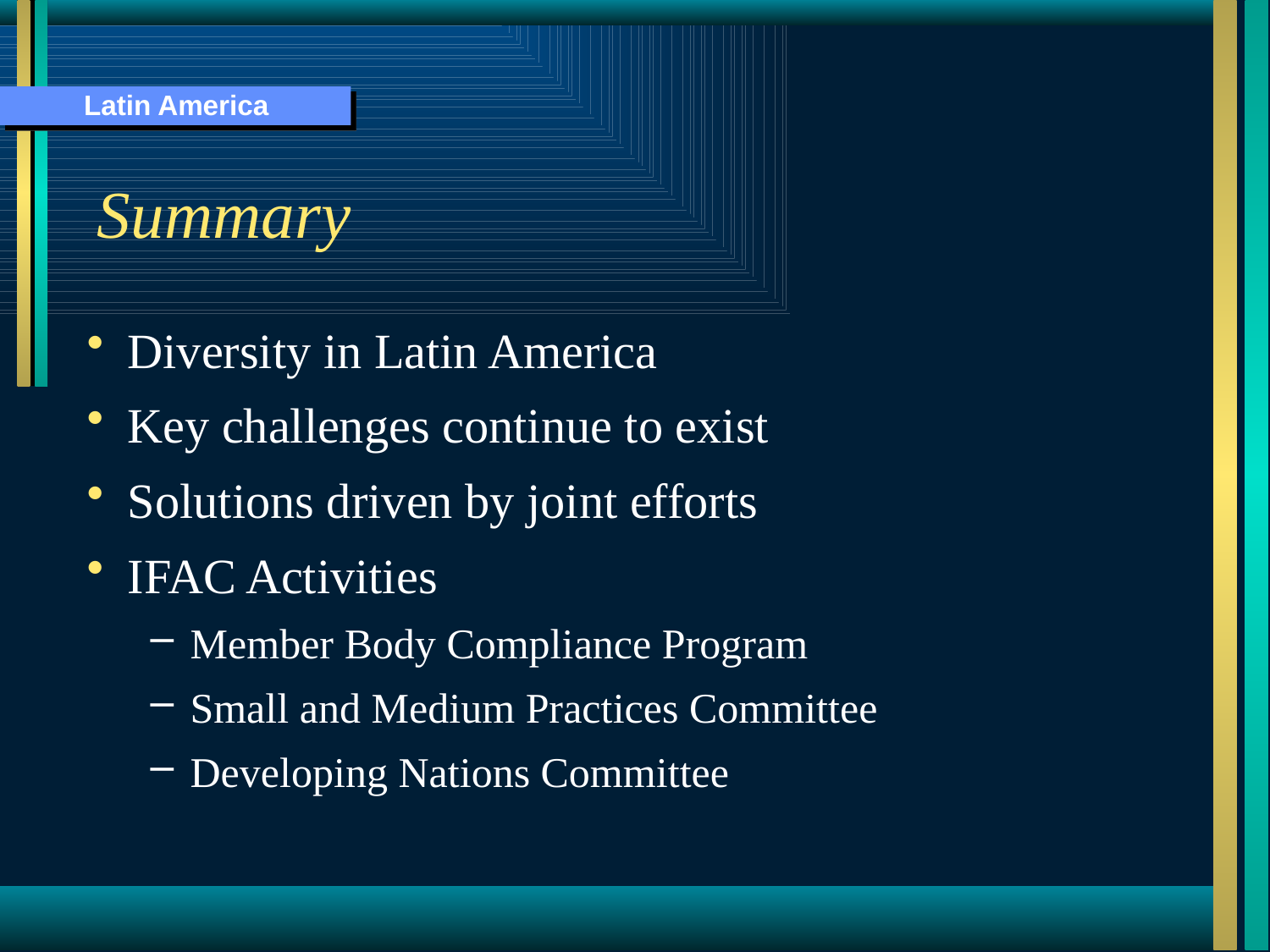

Latin America

Summary
Diversity in Latin America
Key challenges continue to exist
Solutions driven by joint efforts
IFAC Activities
Member Body Compliance Program
Small and Medium Practices Committee
Developing Nations Committee